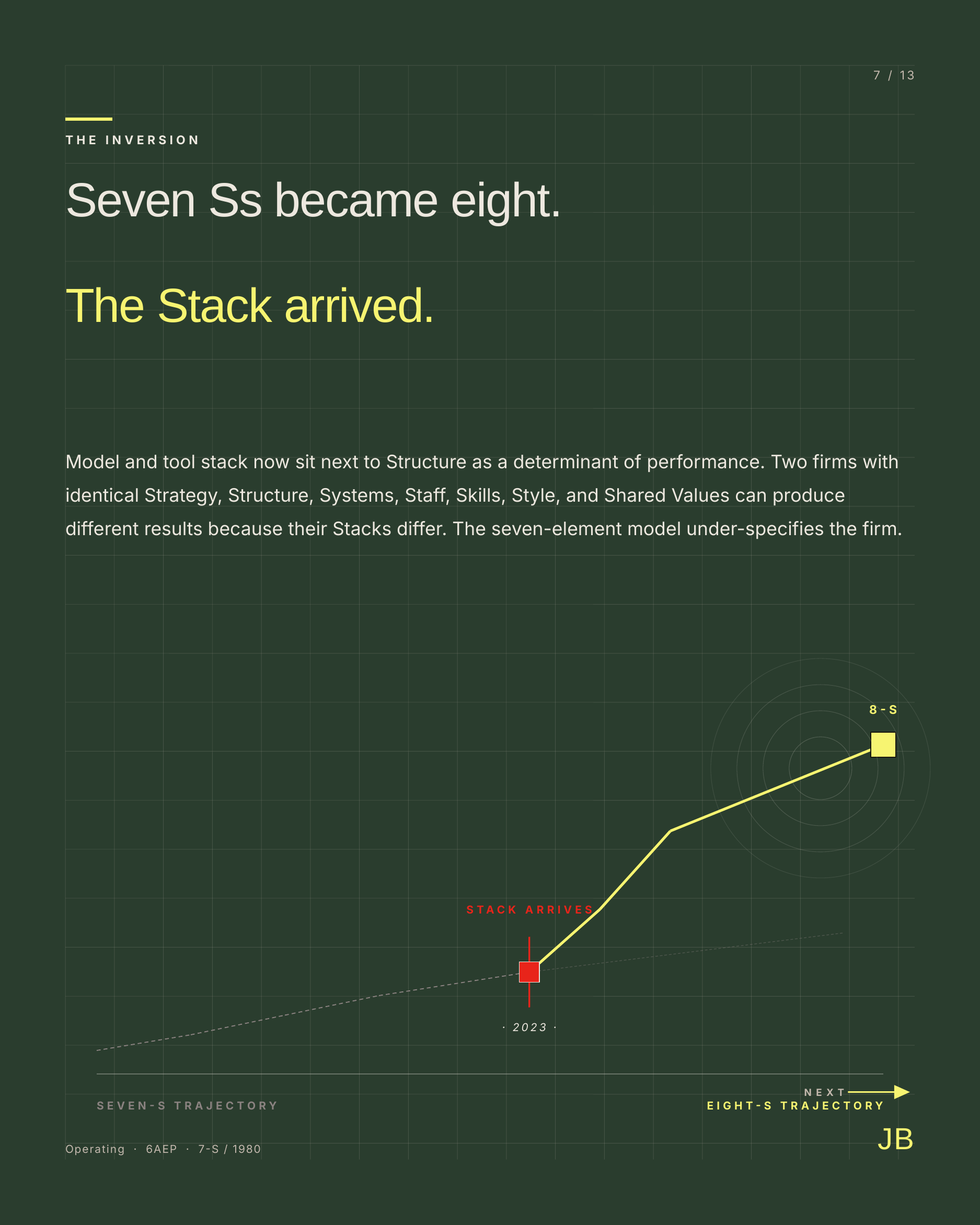

7 / 13

THE INVERSION

Seven Ss became eight.

The Stack arrived.

Model and tool stack now sit next to Structure as a determinant of performance. Two firms with identical Strategy, Structure, Systems, Staff, Skills, Style, and Shared Values can produce different results because their Stacks differ. The seven-element model under-specifies the firm.

8-S

STACK ARRIVES

· 2023 ·

NEXT

SEVEN-S TRAJECTORY
EIGHT-S TRAJECTORY

JB
Operating  ·  6AEP  ·  7-S / 1980